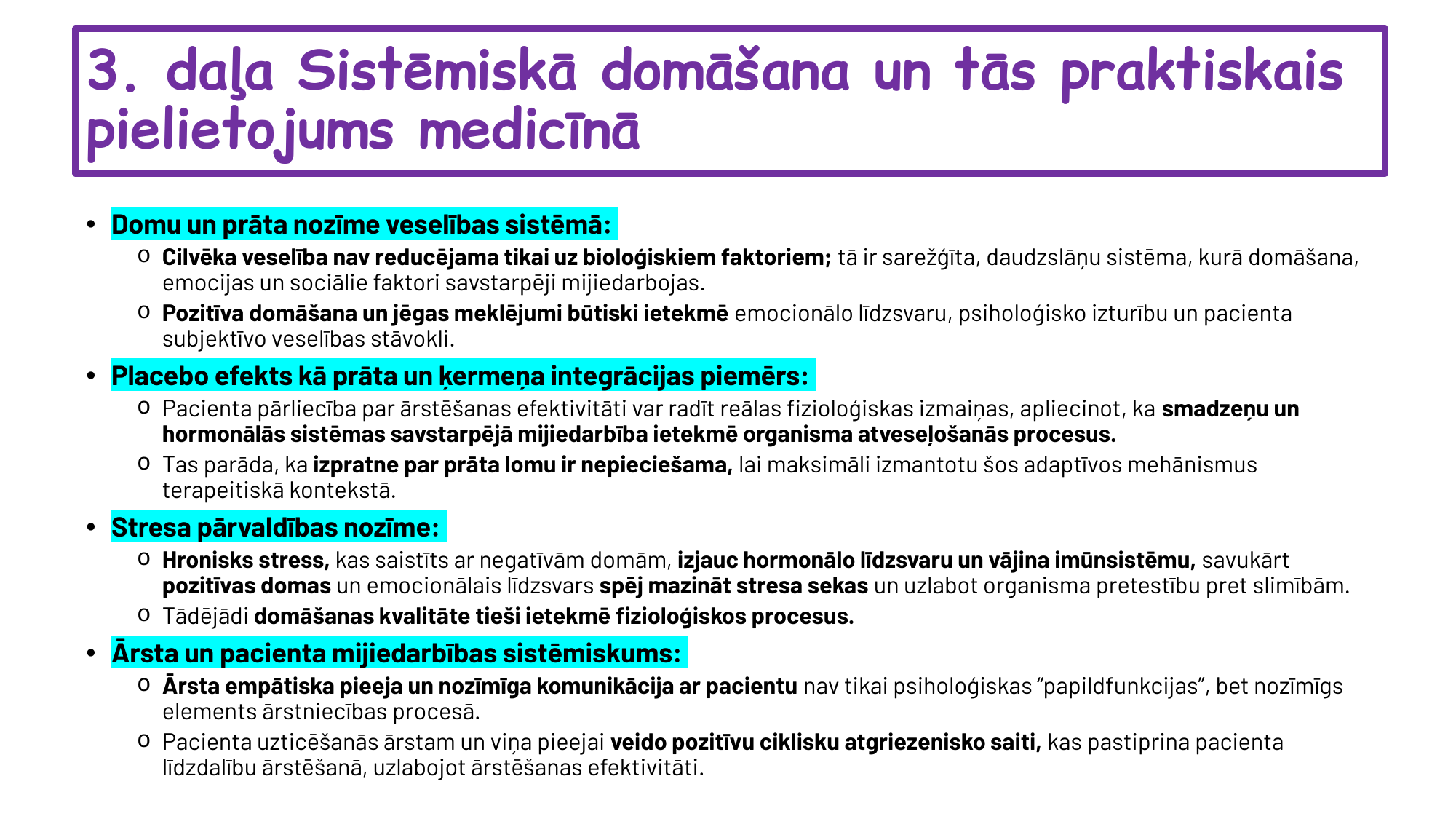

# 3. daļa Sistēmiskā domāšana un tās praktiskais pielietojums medicīnā
Domu un prāta nozīme veselības sistēmā:
Cilvēka veselība nav reducējama tikai uz bioloģiskiem faktoriem; tā ir sarežģīta, daudzslāņu sistēma, kurā domāšana, emocijas un sociālie faktori savstarpēji mijiedarbojas.
Pozitīva domāšana un jēgas meklējumi būtiski ietekmē emocionālo līdzsvaru, psiholoģisko izturību un pacienta subjektīvo veselības stāvokli.
Placebo efekts kā prāta un ķermeņa integrācijas piemērs:
Pacienta pārliecība par ārstēšanas efektivitāti var radīt reālas fizioloģiskas izmaiņas, apliecinot, ka smadzeņu un hormonālās sistēmas savstarpējā mijiedarbība ietekmē organisma atveseļošanās procesus.
Tas parāda, ka izpratne par prāta lomu ir nepieciešama, lai maksimāli izmantotu šos adaptīvos mehānismus terapeitiskā kontekstā.
Stresa pārvaldības nozīme:
Hronisks stress, kas saistīts ar negatīvām domām, izjauc hormonālo līdzsvaru un vājina imūnsistēmu, savukārt pozitīvas domas un emocionālais līdzsvars spēj mazināt stresa sekas un uzlabot organisma pretestību pret slimībām.
Tādējādi domāšanas kvalitāte tieši ietekmē fizioloģiskos procesus.
Ārsta un pacienta mijiedarbības sistēmiskums:
Ārsta empātiska pieeja un nozīmīga komunikācija ar pacientu nav tikai psiholoģiskas “papildfunkcijas”, bet nozīmīgs elements ārstniecības procesā.
Pacienta uzticēšanās ārstam un viņa pieejai veido pozitīvu ciklisku atgriezenisko saiti, kas pastiprina pacienta līdzdalību ārstēšanā, uzlabojot ārstēšanas efektivitāti.